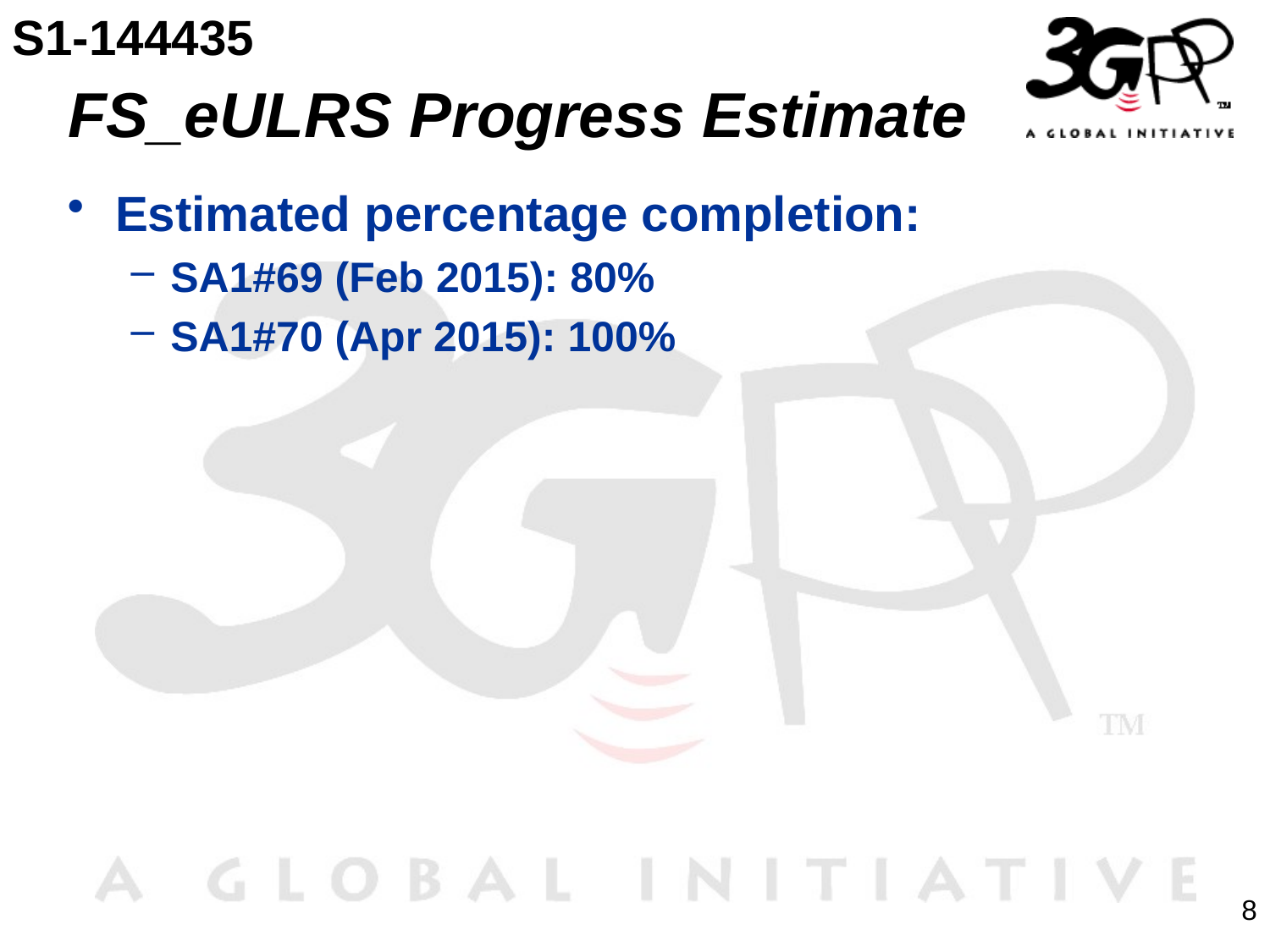

S1-144435
# FS_eULRS Progress Estimate
Estimated percentage completion:
SA1#69 (Feb 2015): 80%
SA1#70 (Apr 2015): 100%
8